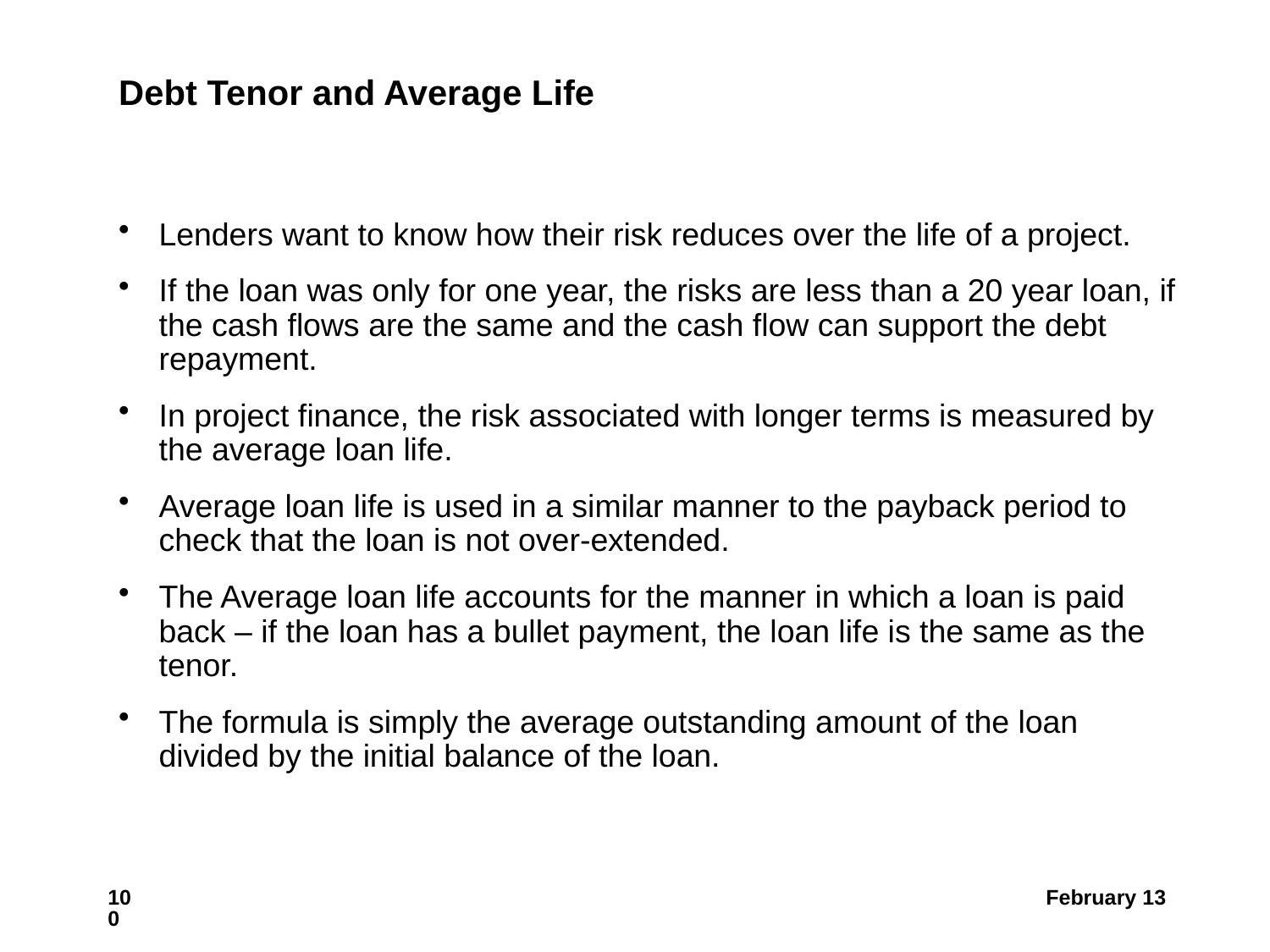

# Debt Tenor and Average Life
Lenders want to know how their risk reduces over the life of a project.
If the loan was only for one year, the risks are less than a 20 year loan, if the cash flows are the same and the cash flow can support the debt repayment.
In project finance, the risk associated with longer terms is measured by the average loan life.
Average loan life is used in a similar manner to the payback period to check that the loan is not over-extended.
The Average loan life accounts for the manner in which a loan is paid back – if the loan has a bullet payment, the loan life is the same as the tenor.
The formula is simply the average outstanding amount of the loan divided by the initial balance of the loan.